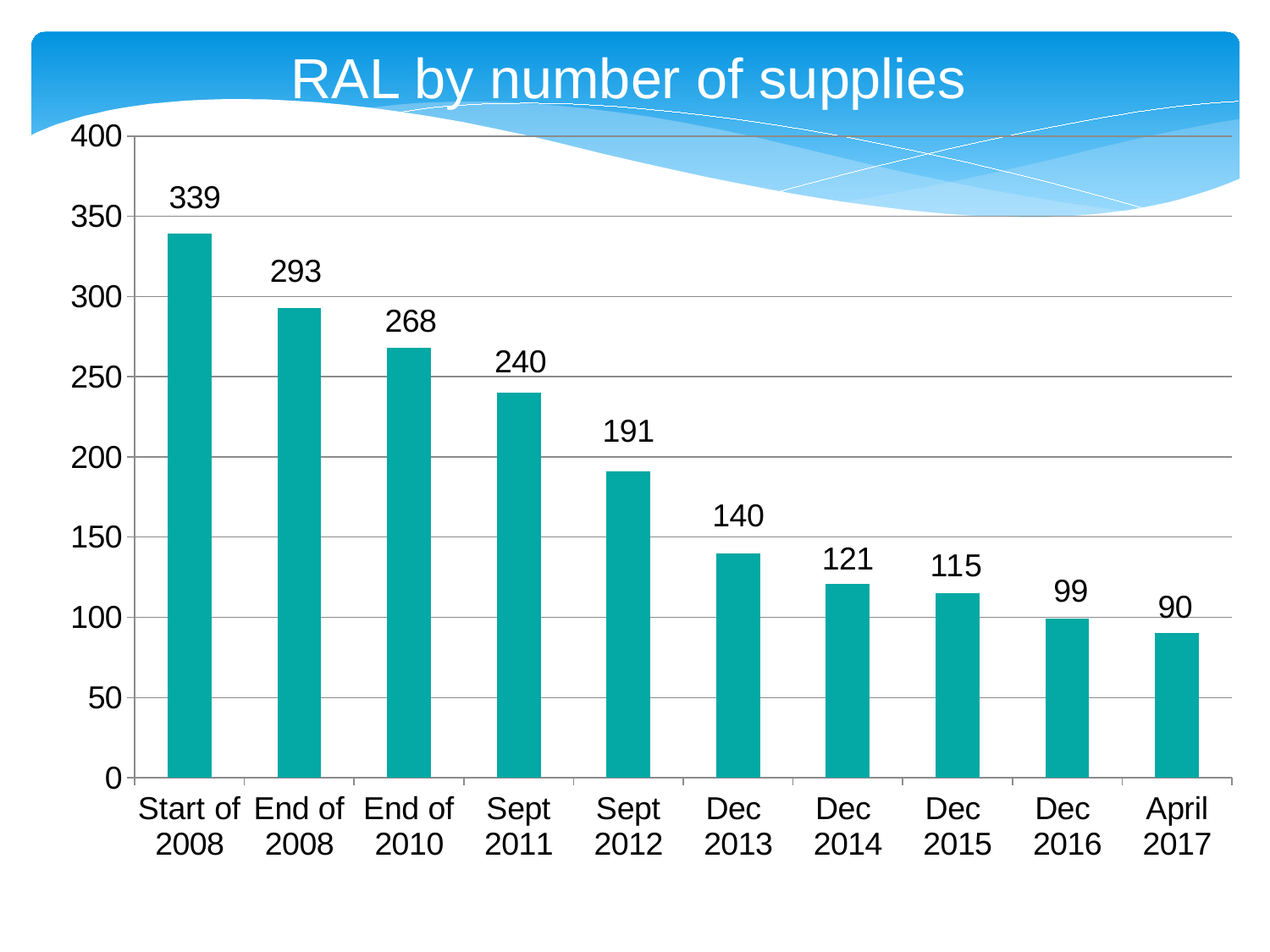

RAL by number of supplies

### Chart

| Category | No. of Supplies |
|---|---|
| Start of 2008 | 339.0 |
| End of 2008 | 293.0 |
| End of 2010 | 268.0 |
| Sept 2011 | 240.0 |
| Sept 2012 | 191.0 |
| Dec  2013 | 140.0 |
| Dec  2014 | 121.0 |
| Dec  2015 | 115.0 |
| Dec  2016 | 99.0 |
| April 2017 | 90.0 |